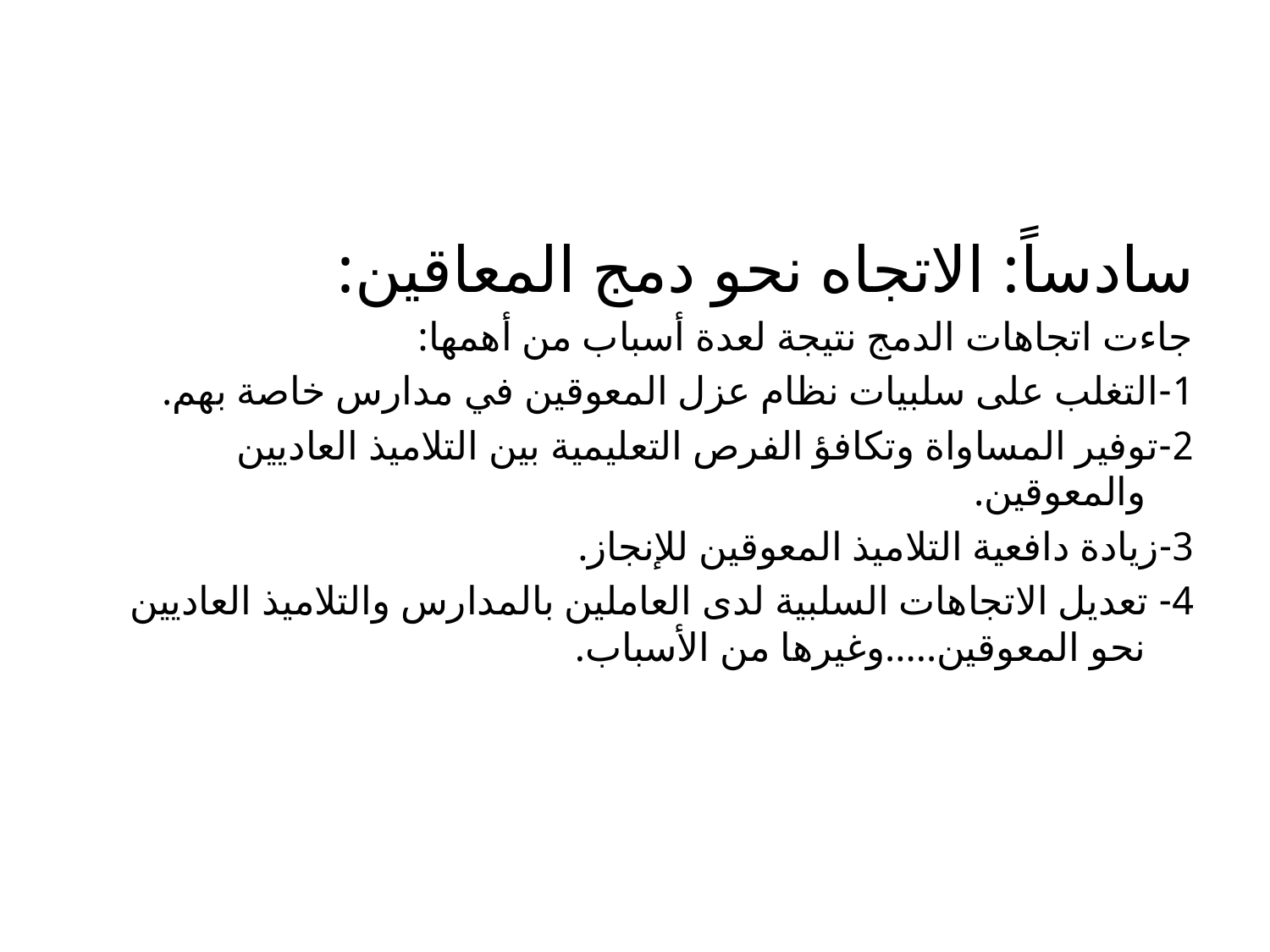

#
سادساً: الاتجاه نحو دمج المعاقين:
جاءت اتجاهات الدمج نتيجة لعدة أسباب من أهمها:
1-التغلب على سلبيات نظام عزل المعوقين في مدارس خاصة بهم.
2-توفير المساواة وتكافؤ الفرص التعليمية بين التلاميذ العاديين والمعوقين.
3-زيادة دافعية التلاميذ المعوقين للإنجاز.
4- تعديل الاتجاهات السلبية لدى العاملين بالمدارس والتلاميذ العاديين نحو المعوقين.....وغيرها من الأسباب.